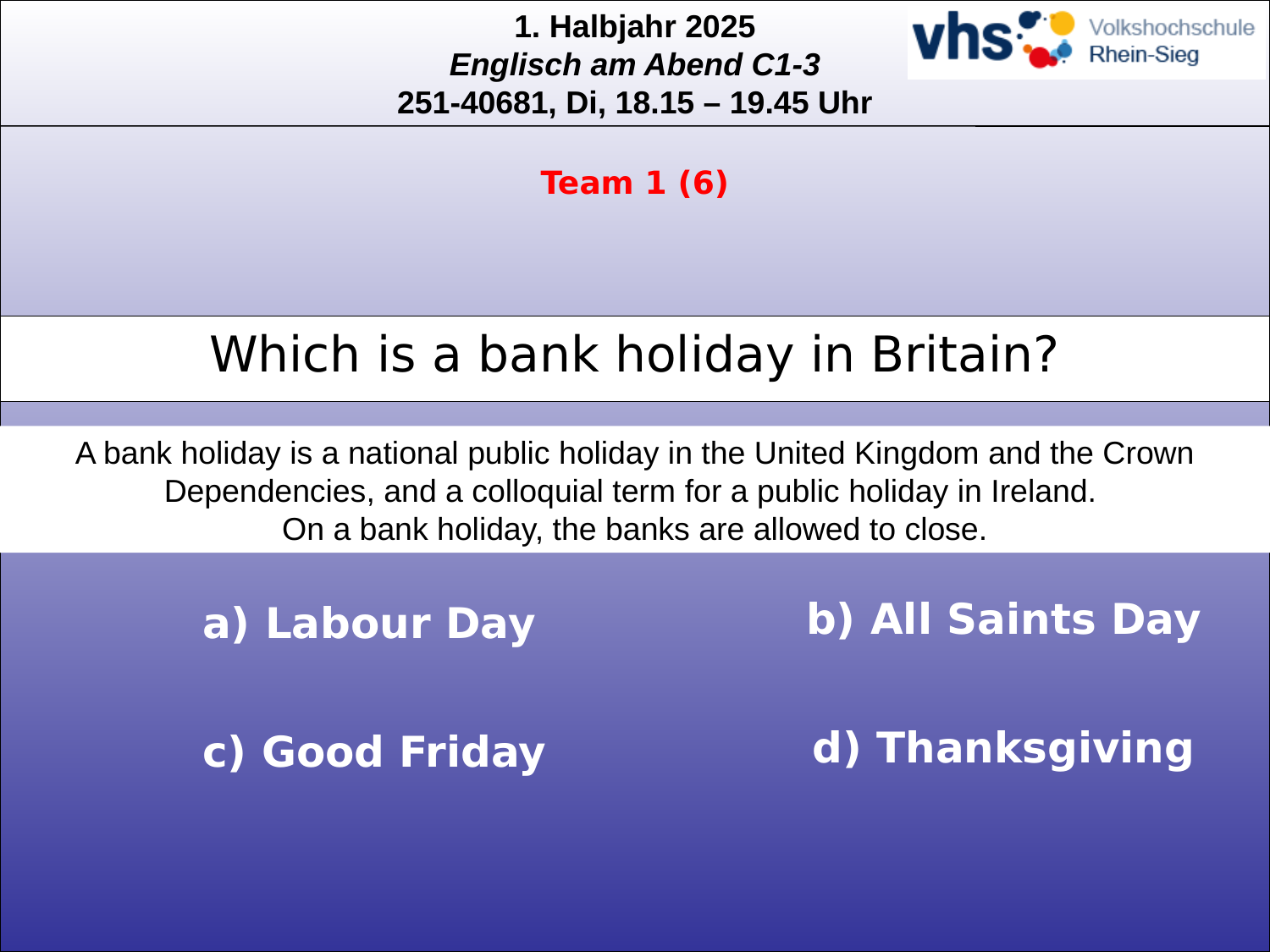

Team 1 (6)
# Which is a bank holiday in Britain?
A bank holiday is a national public holiday in the United Kingdom and the Crown Dependencies, and a colloquial term for a public holiday in Ireland.
On a bank holiday, the banks are allowed to close.
b) All Saints Day
a) Labour Day
d) Thanksgiving
c) Good Friday